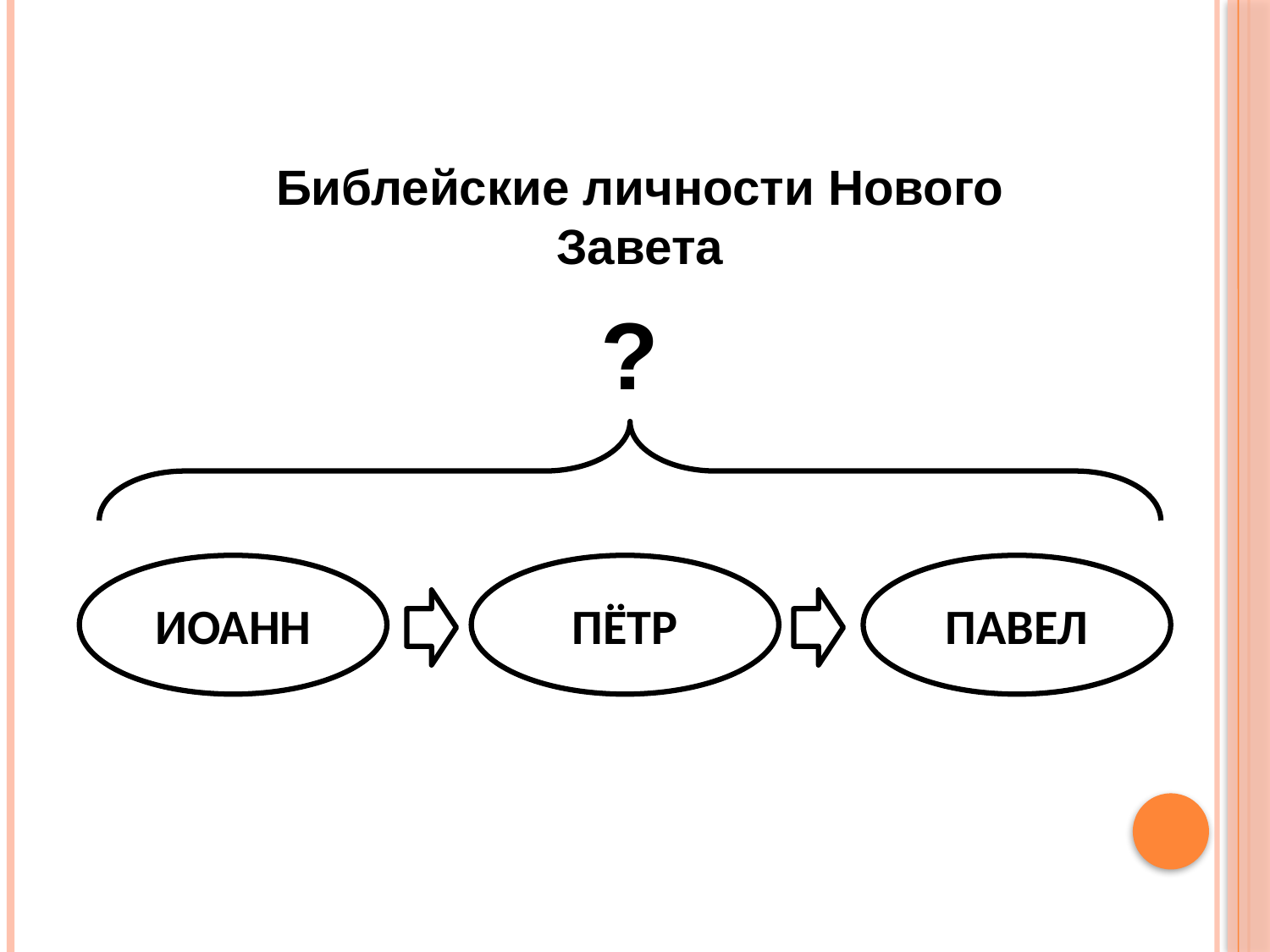

Библейские личности Нового Завета
?
ИОАНН
ПЁТР
ПАВЕЛ